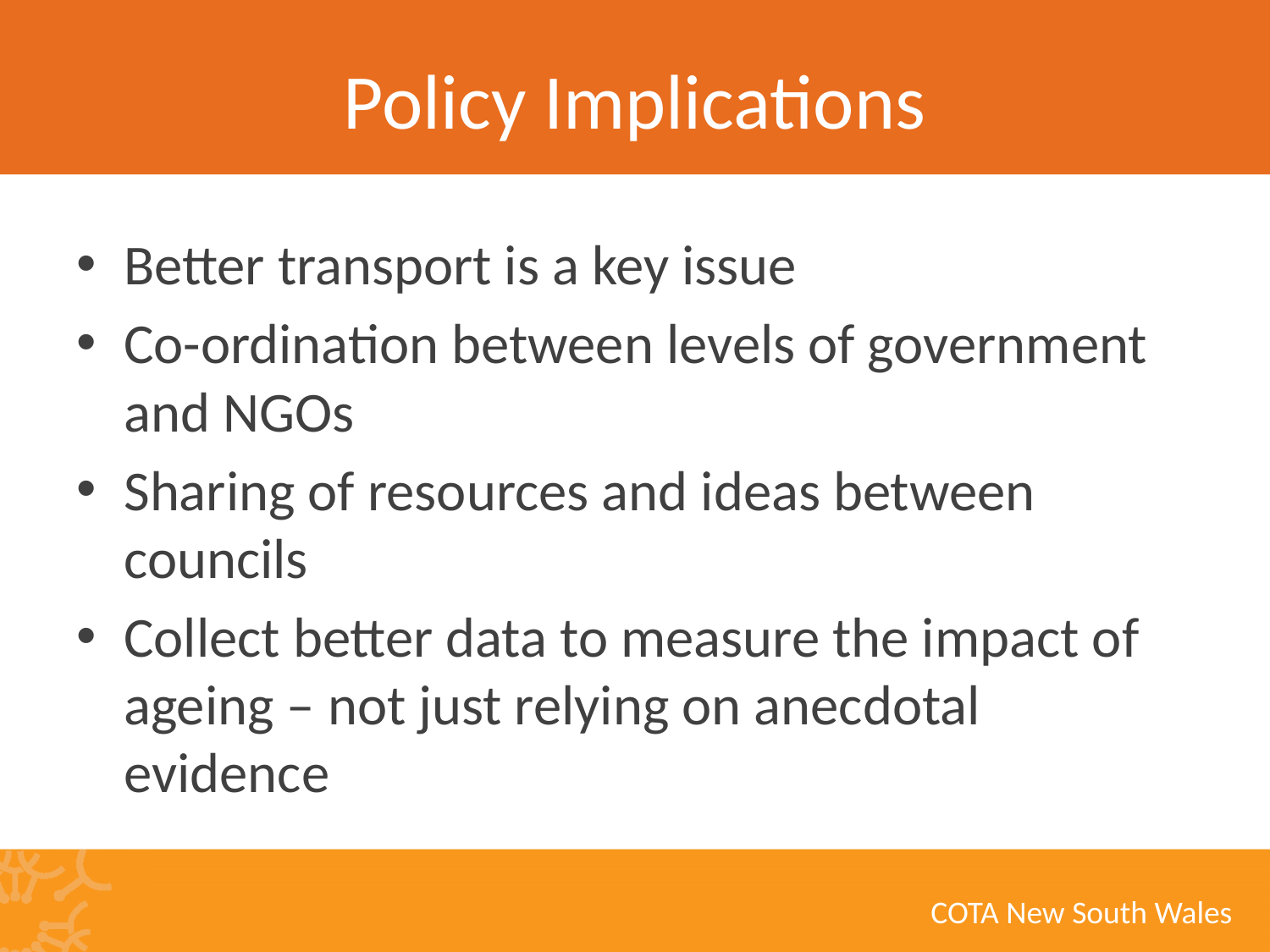

# Policy Implications
Better transport is a key issue
Co-ordination between levels of government and NGOs
Sharing of resources and ideas between councils
Collect better data to measure the impact of ageing – not just relying on anecdotal evidence